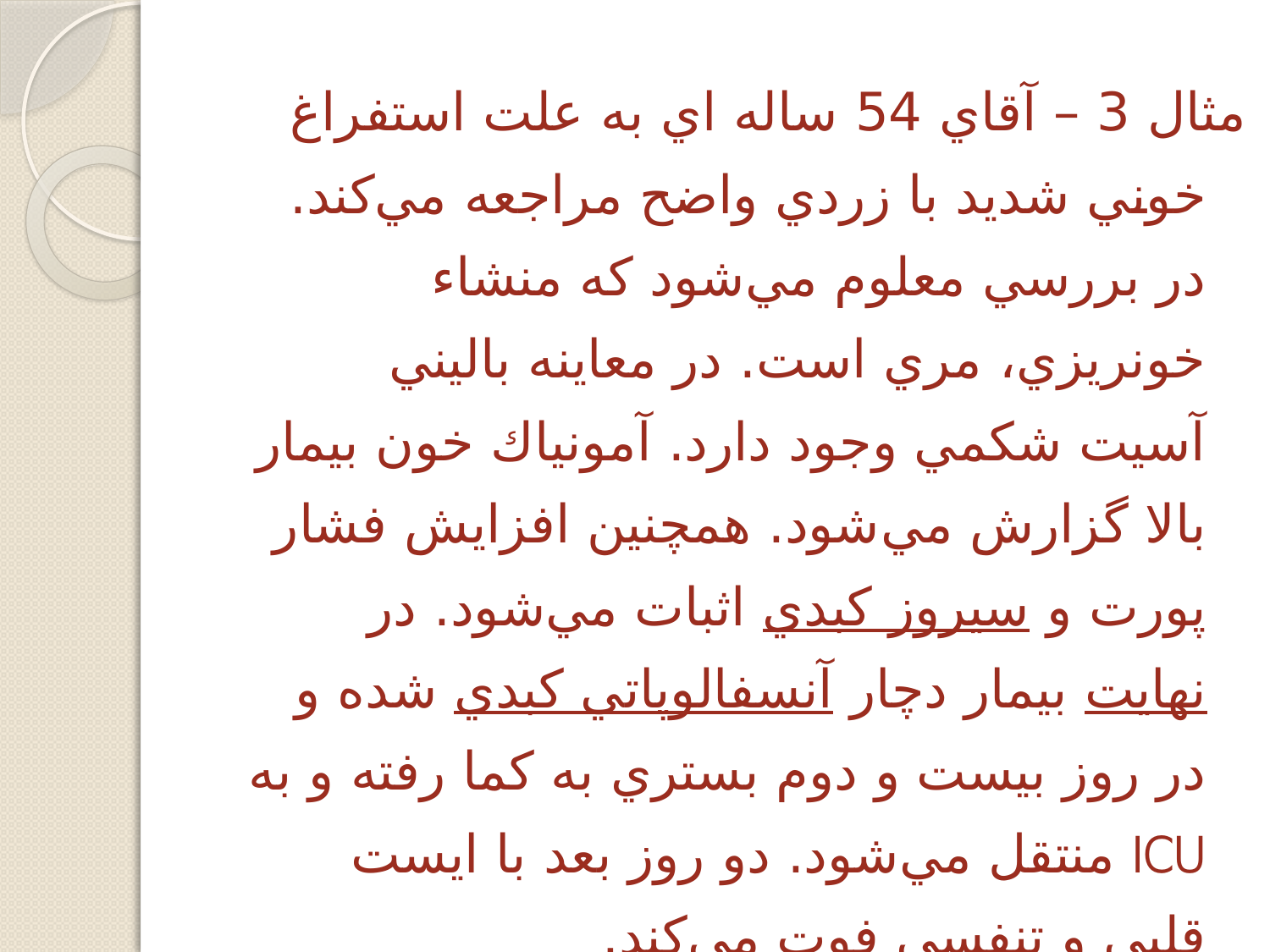

مثال 3 – آقاي 54 ساله اي به علت استفراغ خوني شديد با زردي واضح مراجعه مي‌كند. در بررسي معلوم مي‌شود كه منشاء خونريزي، مري است. در معاينه باليني آسيت شكمي وجود دارد. آمونياك خون بيمار بالا گزارش مي‌شود. همچنين افزايش فشار پورت و سيروز كبدي اثبات مي‌شود. در نهايت بيمار دچار آنسفالوپاتي كبدي شده و در روز بيست و دوم بستري به كما رفته و به ICU منتقل مي‌شود. دو روز بعد با ايست قلبي و تنفسي فوت مي‌كند.